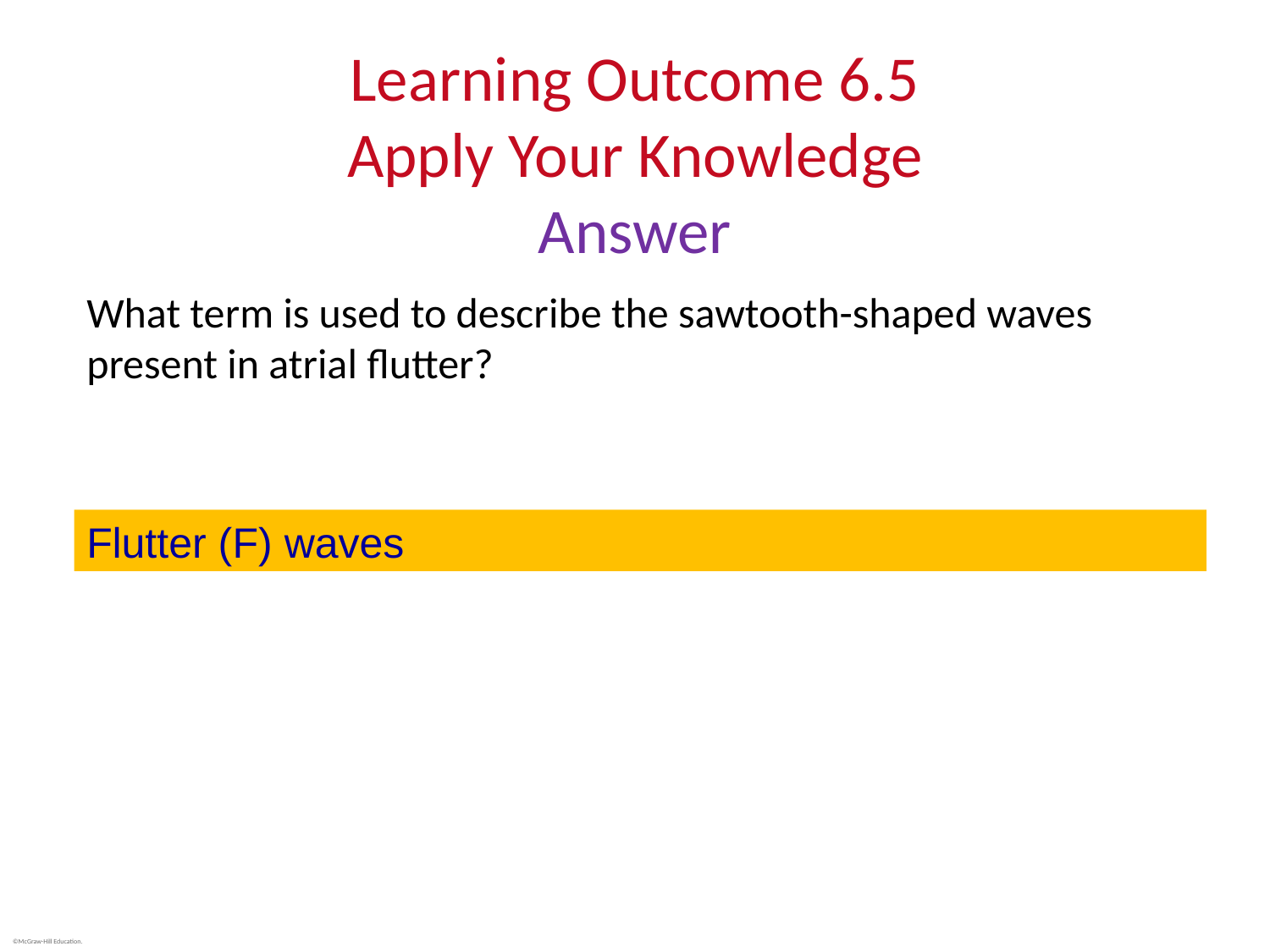

# Learning Outcome 6.5 Apply Your Knowledge Answer
What term is used to describe the sawtooth-shaped waves present in atrial flutter?
Flutter (F) waves